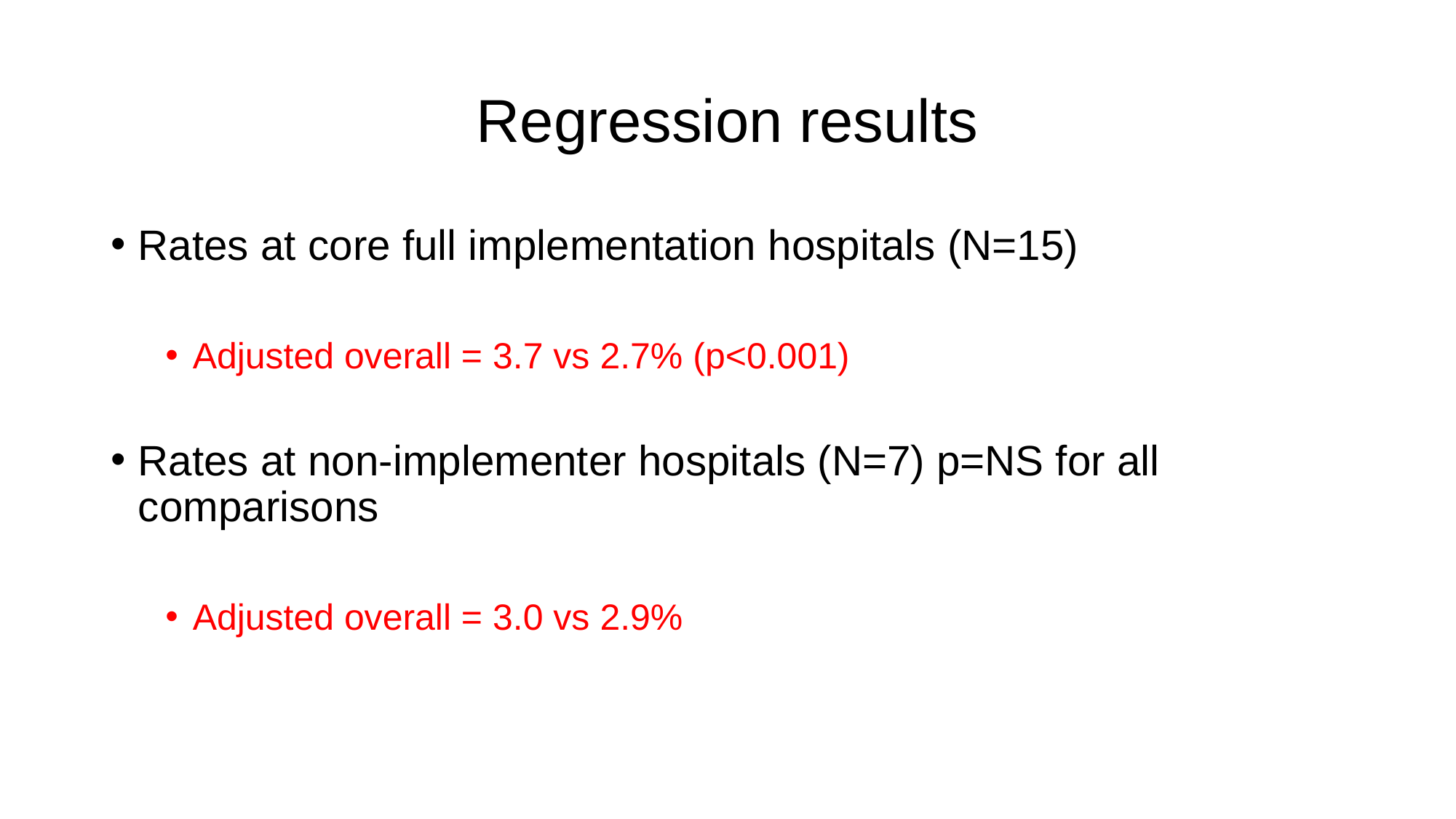

# Regression results
Rates at core full implementation hospitals (N=15)

Adjusted overall = 3.7 vs 2.7% (p<0.001)

Rates at non-implementer hospitals (N=7) p=NS for all comparisons

Adjusted overall = 3.0 vs 2.9%